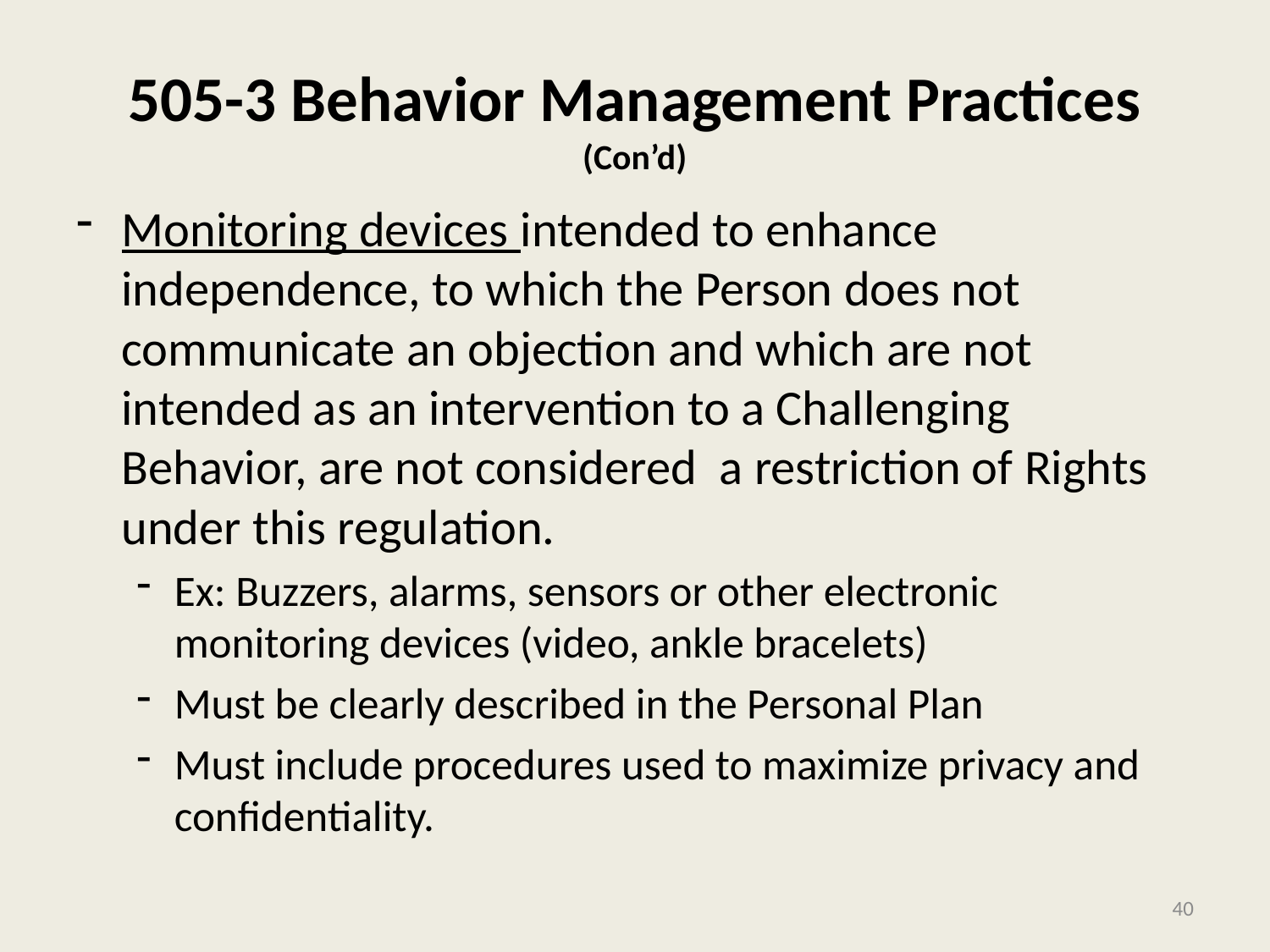

# 505-3 Behavior Management Practices (Con’d)
Monitoring devices intended to enhance independence, to which the Person does not communicate an objection and which are not intended as an intervention to a Challenging Behavior, are not considered  a restriction of Rights under this regulation.
Ex: Buzzers, alarms, sensors or other electronic monitoring devices (video, ankle bracelets)
Must be clearly described in the Personal Plan
Must include procedures used to maximize privacy and confidentiality.

40